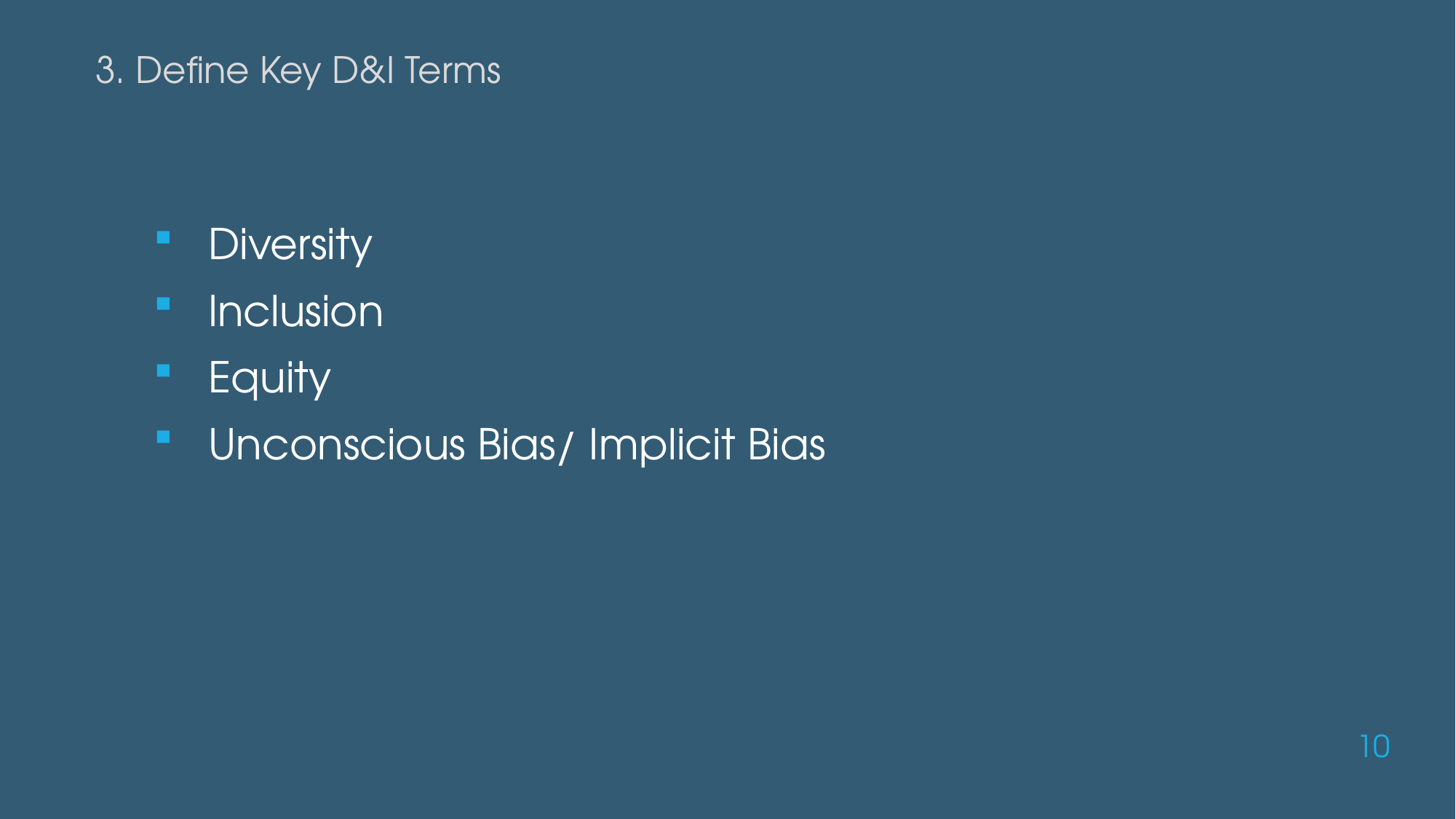

3. Define Key D&I Terms

Diversity
Inclusion
Equity
Unconscious Bias/ Implicit Bias
10